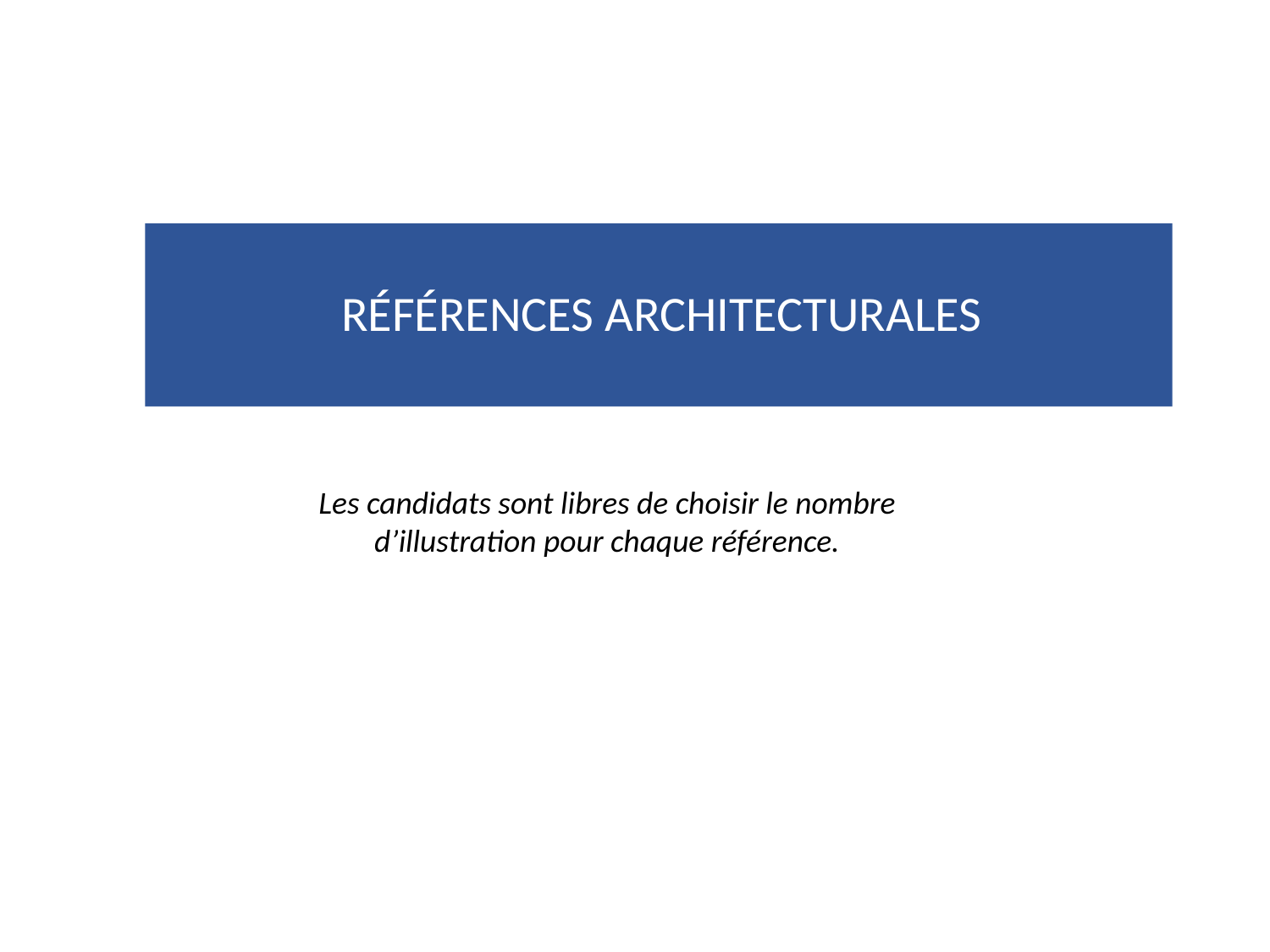

RÉFÉRENCES ARCHITECTURALES
Les candidats sont libres de choisir le nombre d’illustration pour chaque référence.